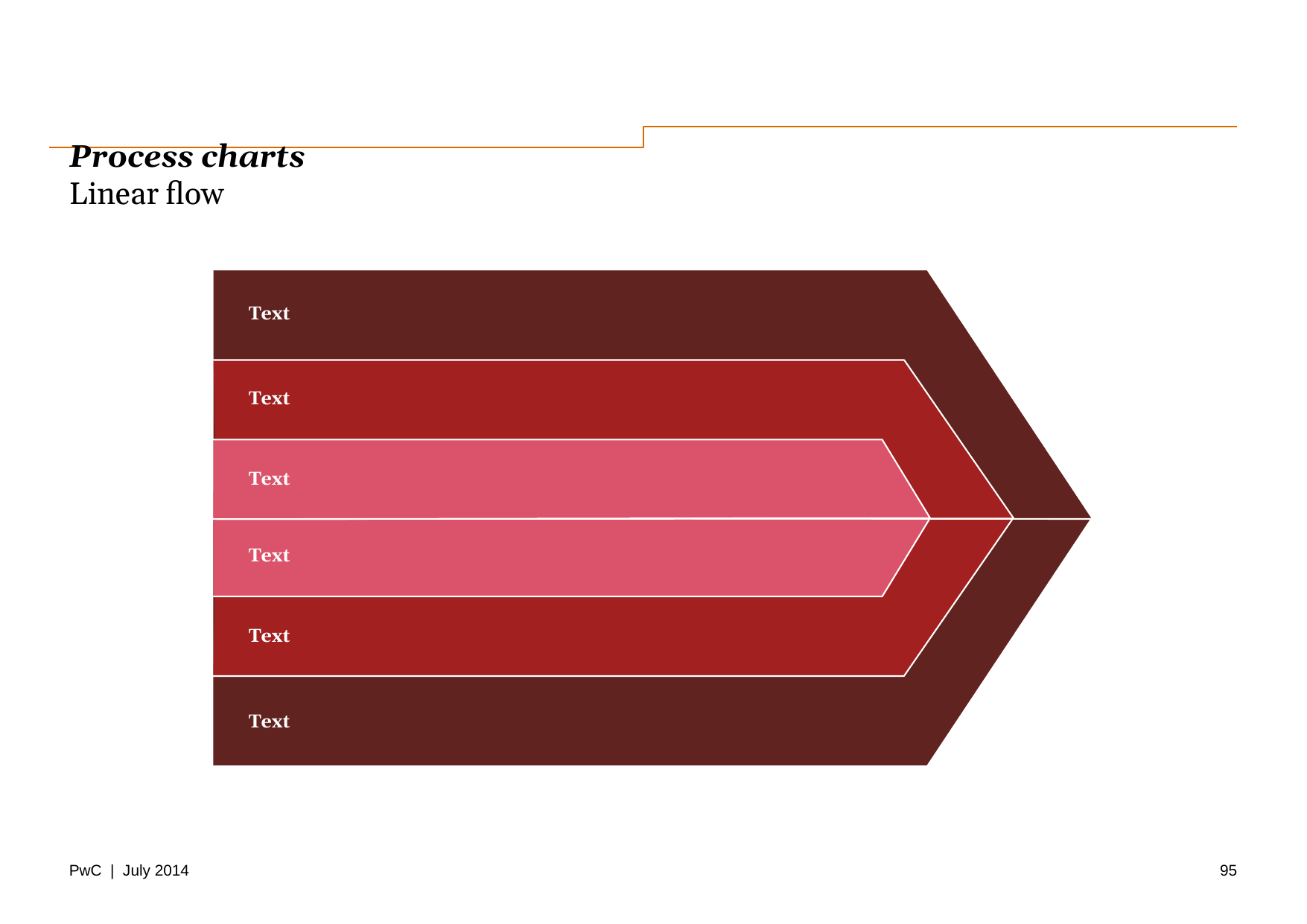

# Process charts Linear flow

Text

Text

Text

Text
Text
Text
95